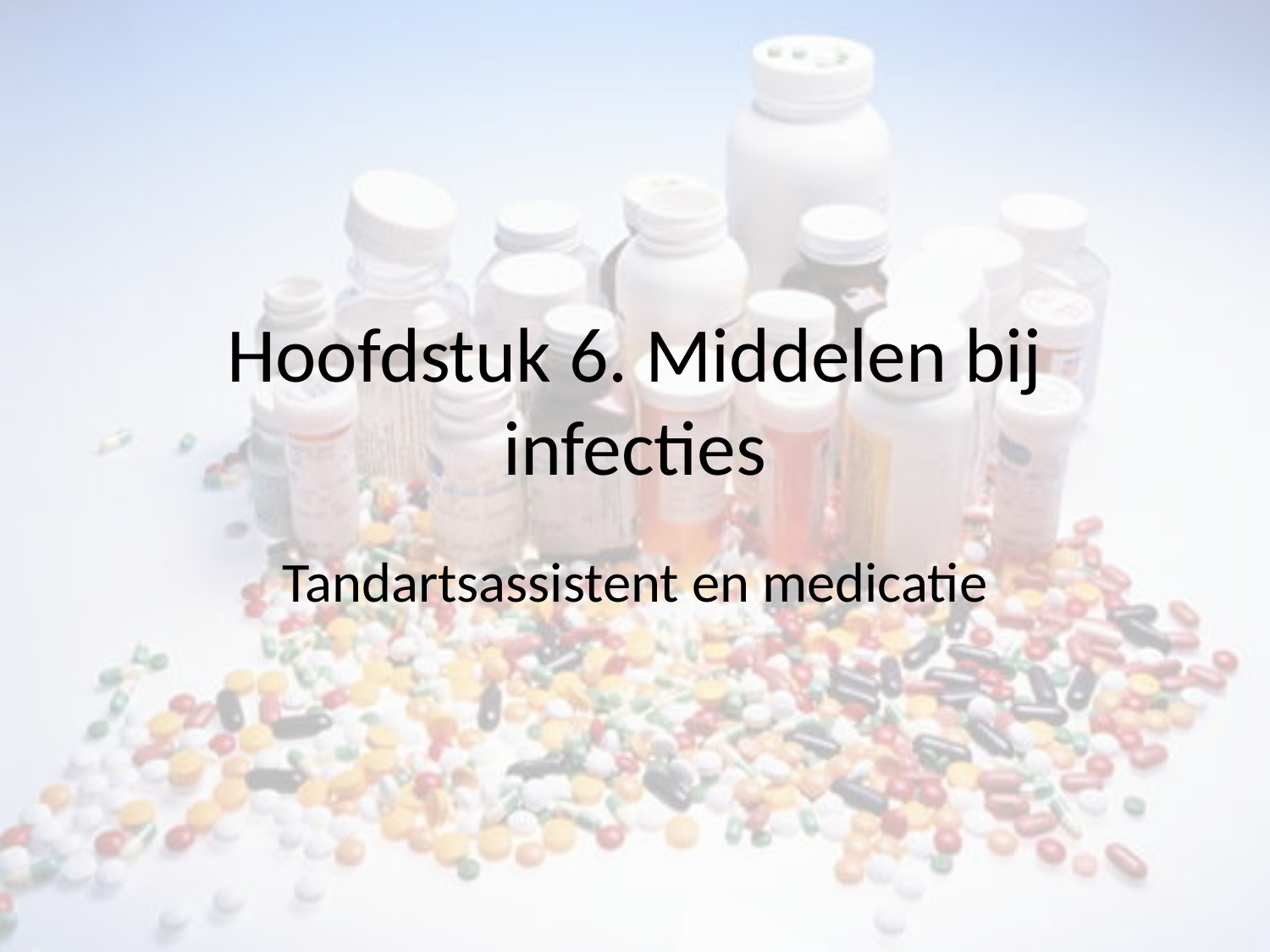

# Hoofdstuk 6. Middelen bij infecties
Tandartsassistent en medicatie